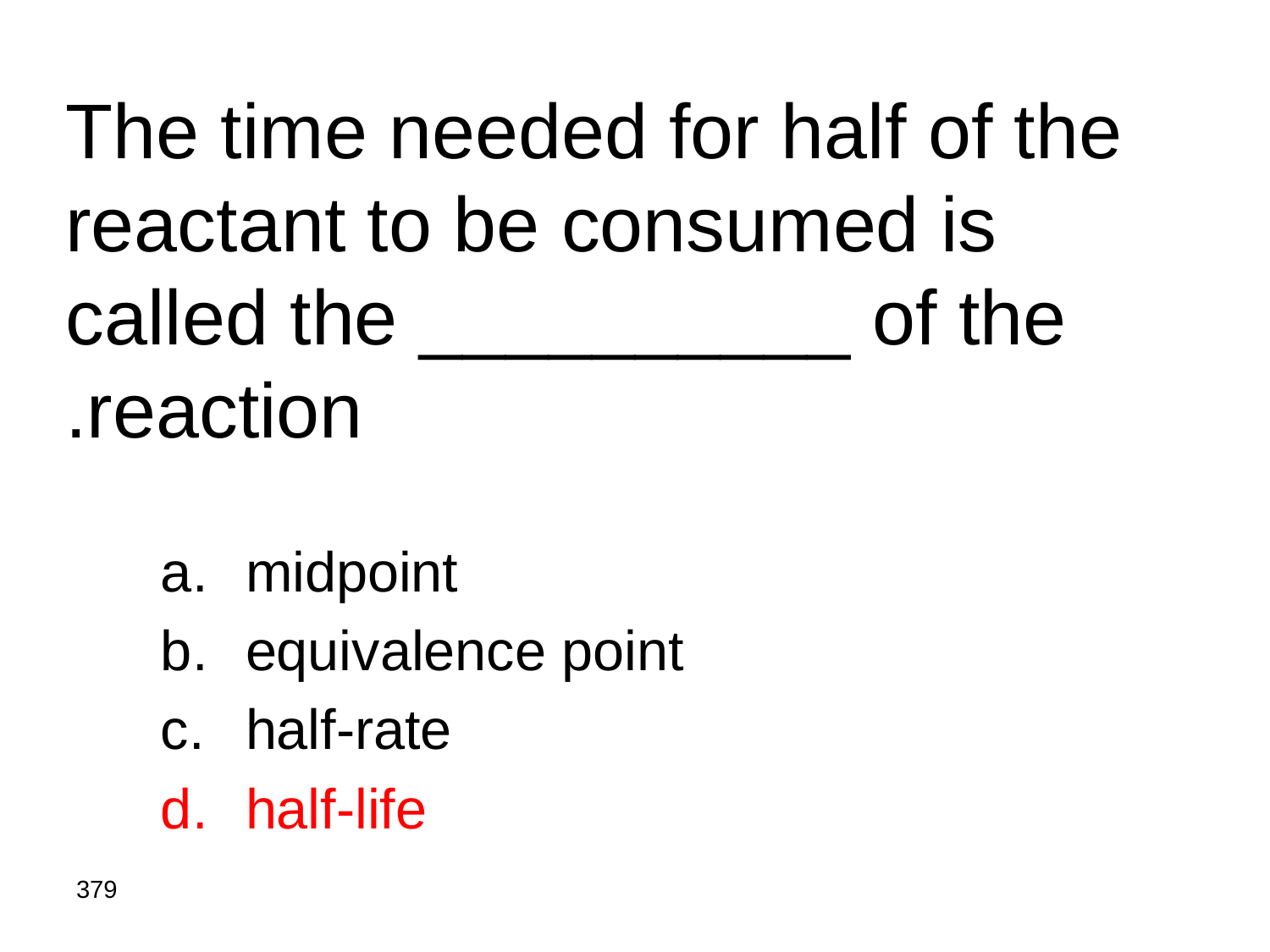

# The time needed for half of the reactant to be consumed is called the __________ of the reaction.
midpoint
equivalence point
half-rate
half-life
379